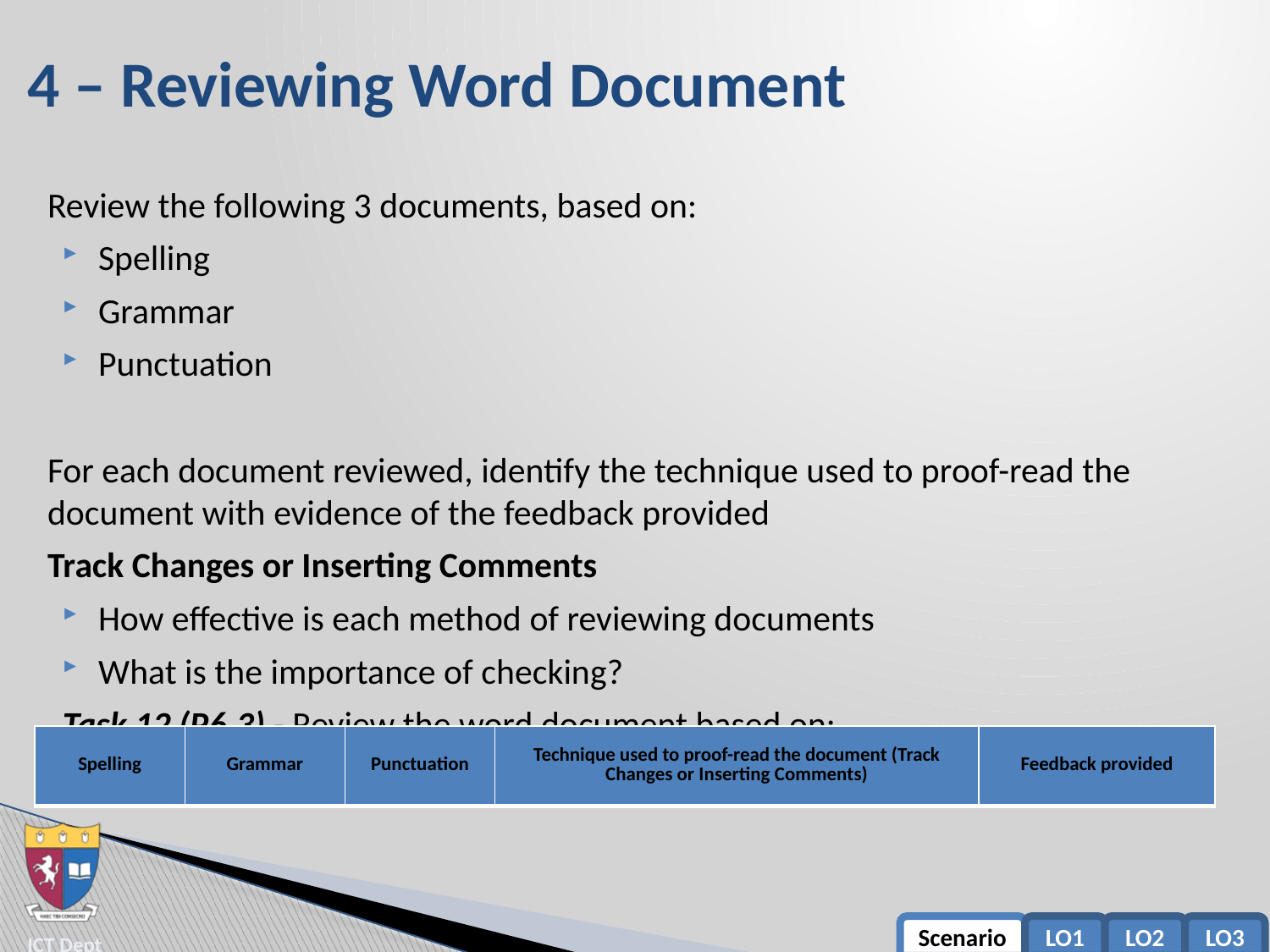

# 4 – Reviewing Word Document
Review the following 3 documents, based on:
Spelling
Grammar
Punctuation

For each document reviewed, identify the technique used to proof-read the document with evidence of the feedback provided
Track Changes or Inserting Comments
How effective is each method of reviewing documents
What is the importance of checking?
Task 12 (P6.3) - Review the word document based on:

| Spelling | Grammar | Punctuation | Technique used to proof-read the document (Track Changes or Inserting Comments) | Feedback provided |
| --- | --- | --- | --- | --- |